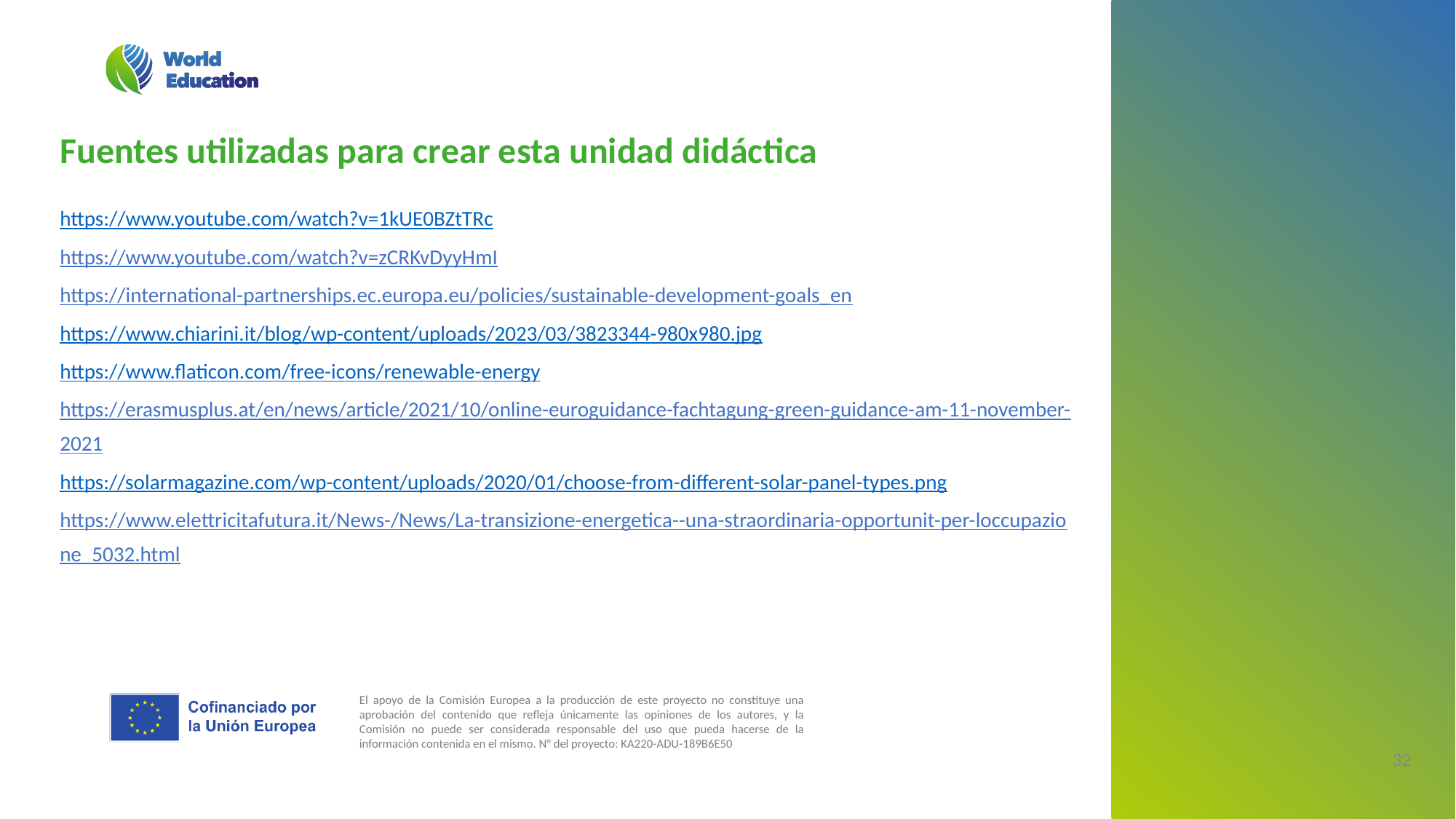

Fuentes utilizadas para crear esta unidad didáctica
https://www.youtube.com/watch?v=1kUE0BZtTRc
https://www.youtube.com/watch?v=zCRKvDyyHmI
https://international-partnerships.ec.europa.eu/policies/sustainable-development-goals_en
https://www.chiarini.it/blog/wp-content/uploads/2023/03/3823344-980x980.jpg
https://www.flaticon.com/free-icons/renewable-energy
https://erasmusplus.at/en/news/article/2021/10/online-euroguidance-fachtagung-green-guidance-am-11-november-2021
https://solarmagazine.com/wp-content/uploads/2020/01/choose-from-different-solar-panel-types.png
https://www.elettricitafutura.it/News-/News/La-transizione-energetica--una-straordinaria-opportunit-per-loccupazione_5032.html

32